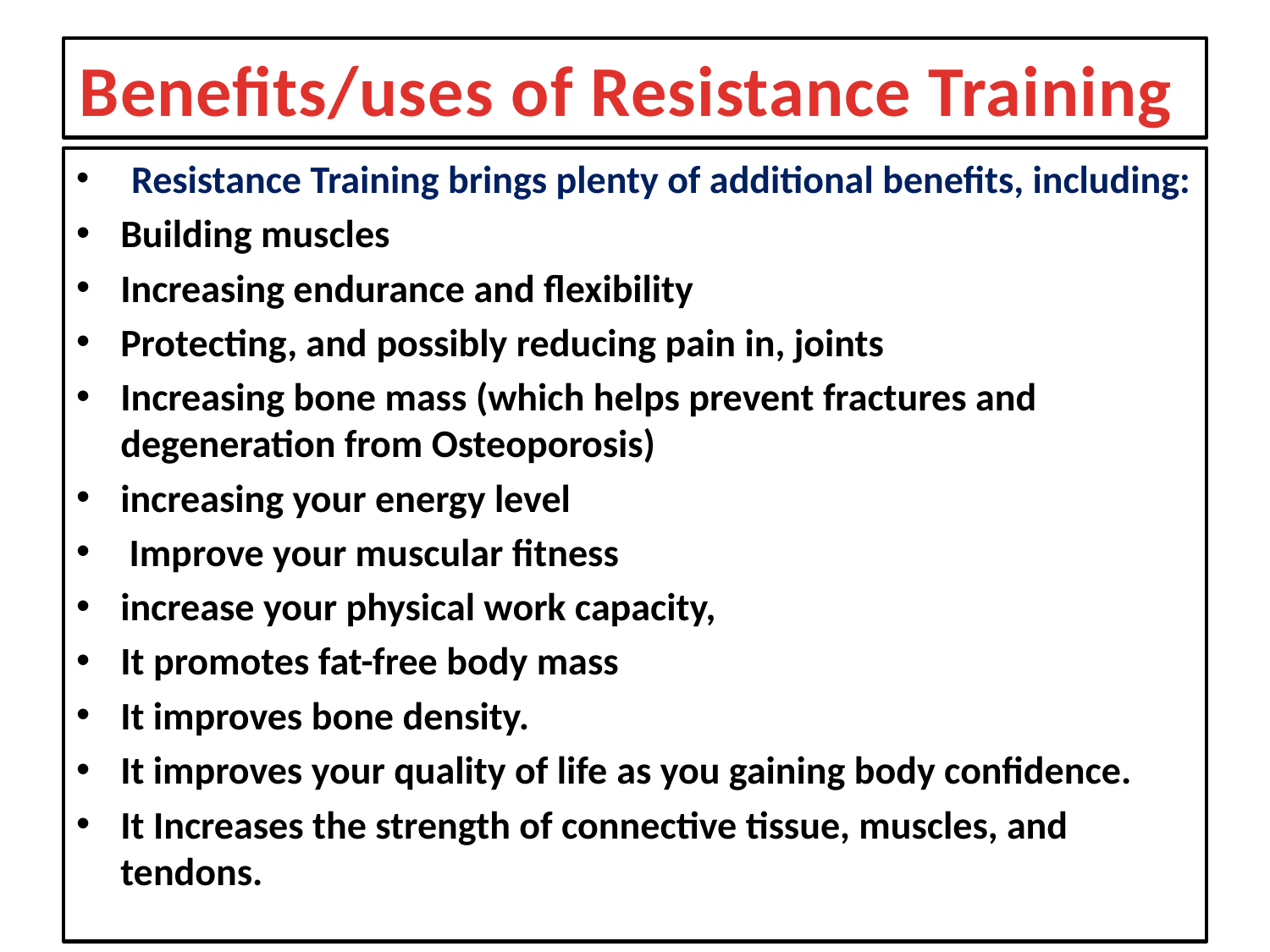

# Benefits/uses of Resistance Training
 Resistance Training brings plenty of additional benefits, including:
Building muscles
Increasing endurance and flexibility
Protecting, and possibly reducing pain in, joints
Increasing bone mass (which helps prevent fractures and degeneration from Osteoporosis)
increasing your energy level
 Improve your muscular fitness
increase your physical work capacity,
It promotes fat-free body mass
It improves bone density.
It improves your quality of life as you gaining body confidence.
It Increases the strength of connective tissue, muscles, and tendons.